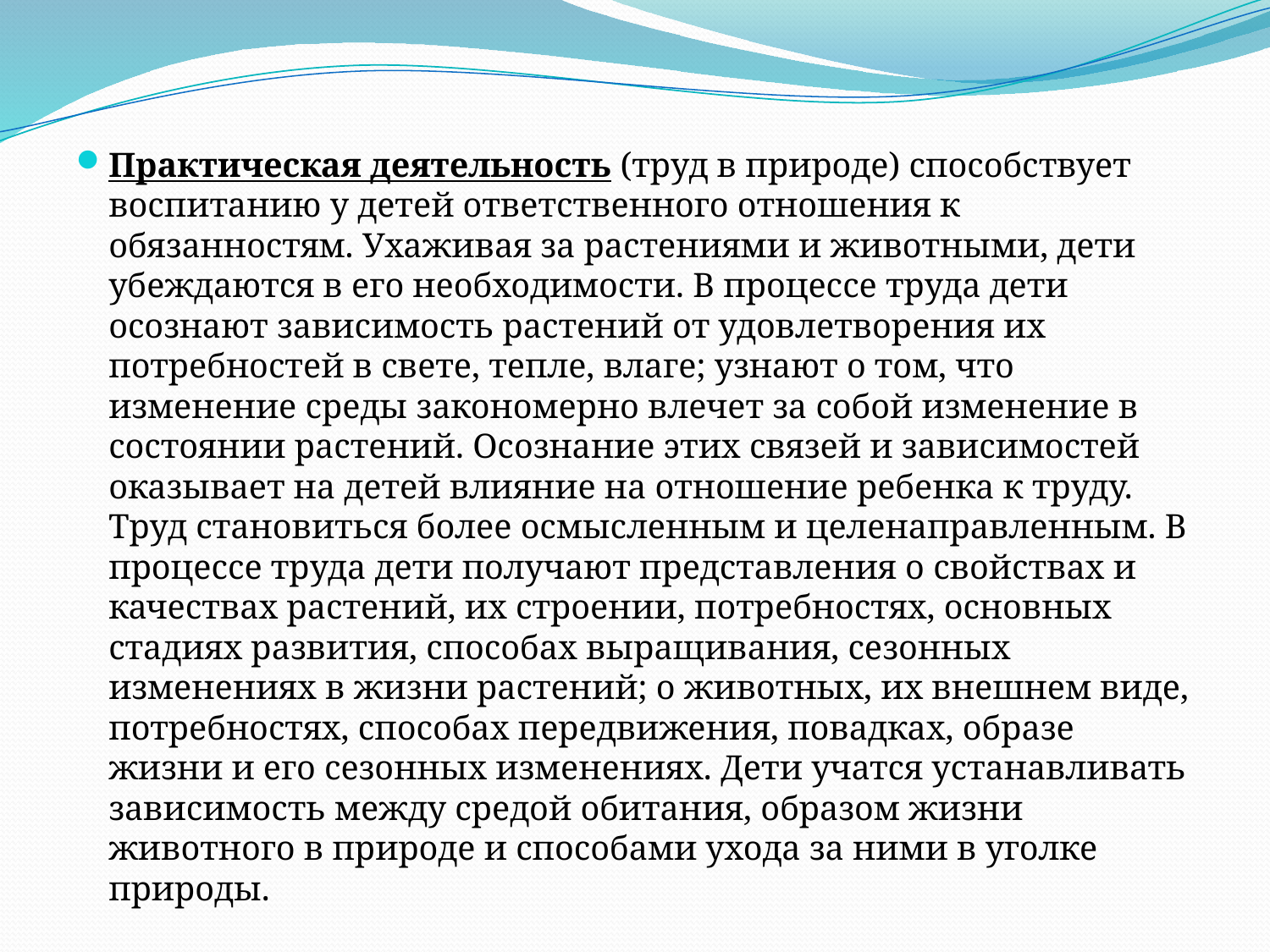

#
Практическая деятельность (труд в природе) способствует воспитанию у детей ответственного отношения к обязанностям. Ухаживая за растениями и животными, дети убеждаются в его необходимости. В процессе труда дети осознают зависимость растений от удовлетворения их потребностей в свете, тепле, влаге; узнают о том, что изменение среды закономерно влечет за собой изменение в состоянии растений. Осознание этих связей и зависимостей оказывает на детей влияние на отношение ребенка к труду. Труд становиться более осмысленным и целенаправленным. В процессе труда дети получают представления о свойствах и качествах растений, их строении, потребностях, основных стадиях развития, способах выращивания, сезонных изменениях в жизни растений; о животных, их внешнем виде, потребностях, способах передвижения, повадках, образе жизни и его сезонных изменениях. Дети учатся устанавливать зависимость между средой обитания, образом жизни животного в природе и способами ухода за ними в уголке природы.